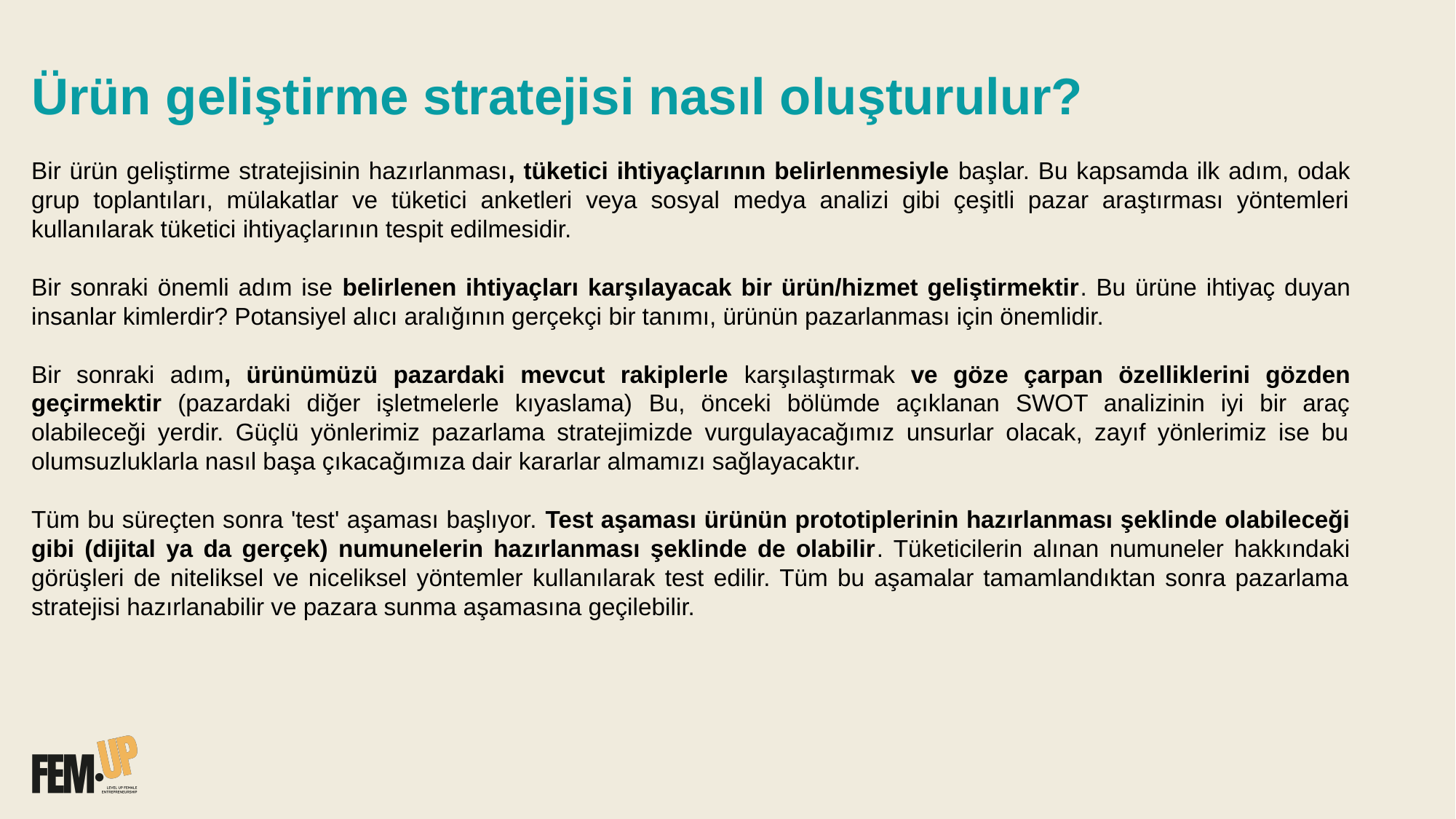

Ürün geliştirme stratejisi nasıl oluşturulur?
Bir ürün geliştirme stratejisinin hazırlanması, tüketici ihtiyaçlarının belirlenmesiyle başlar. Bu kapsamda ilk adım, odak grup toplantıları, mülakatlar ve tüketici anketleri veya sosyal medya analizi gibi çeşitli pazar araştırması yöntemleri kullanılarak tüketici ihtiyaçlarının tespit edilmesidir.

Bir sonraki önemli adım ise belirlenen ihtiyaçları karşılayacak bir ürün/hizmet geliştirmektir. Bu ürüne ihtiyaç duyan insanlar kimlerdir? Potansiyel alıcı aralığının gerçekçi bir tanımı, ürünün pazarlanması için önemlidir.

Bir sonraki adım, ürünümüzü pazardaki mevcut rakiplerle karşılaştırmak ve göze çarpan özelliklerini gözden geçirmektir (pazardaki diğer işletmelerle kıyaslama) Bu, önceki bölümde açıklanan SWOT analizinin iyi bir araç olabileceği yerdir. Güçlü yönlerimiz pazarlama stratejimizde vurgulayacağımız unsurlar olacak, zayıf yönlerimiz ise bu olumsuzluklarla nasıl başa çıkacağımıza dair kararlar almamızı sağlayacaktır.

Tüm bu süreçten sonra 'test' aşaması başlıyor. Test aşaması ürünün prototiplerinin hazırlanması şeklinde olabileceği gibi (dijital ya da gerçek) numunelerin hazırlanması şeklinde de olabilir. Tüketicilerin alınan numuneler hakkındaki görüşleri de niteliksel ve niceliksel yöntemler kullanılarak test edilir. Tüm bu aşamalar tamamlandıktan sonra pazarlama stratejisi hazırlanabilir ve pazara sunma aşamasına geçilebilir.